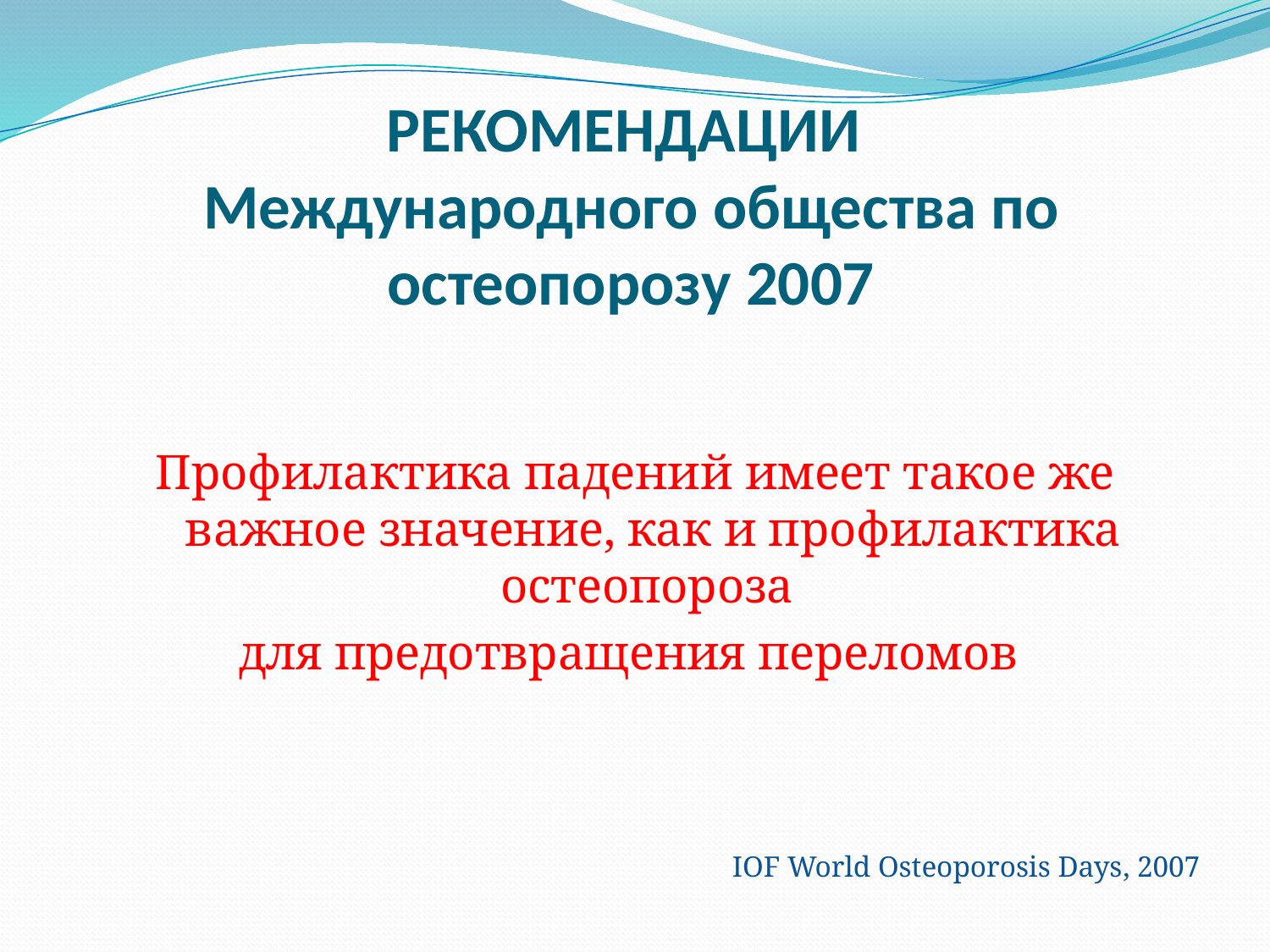

# РЕКОМЕНДАЦИИ Международного общества по остеопорозу 2007
Профилактика падений имеет такое же важное значение, как и профилактика остеопороза
для предотвращения переломов
IOF World Osteoporosis Days, 2007